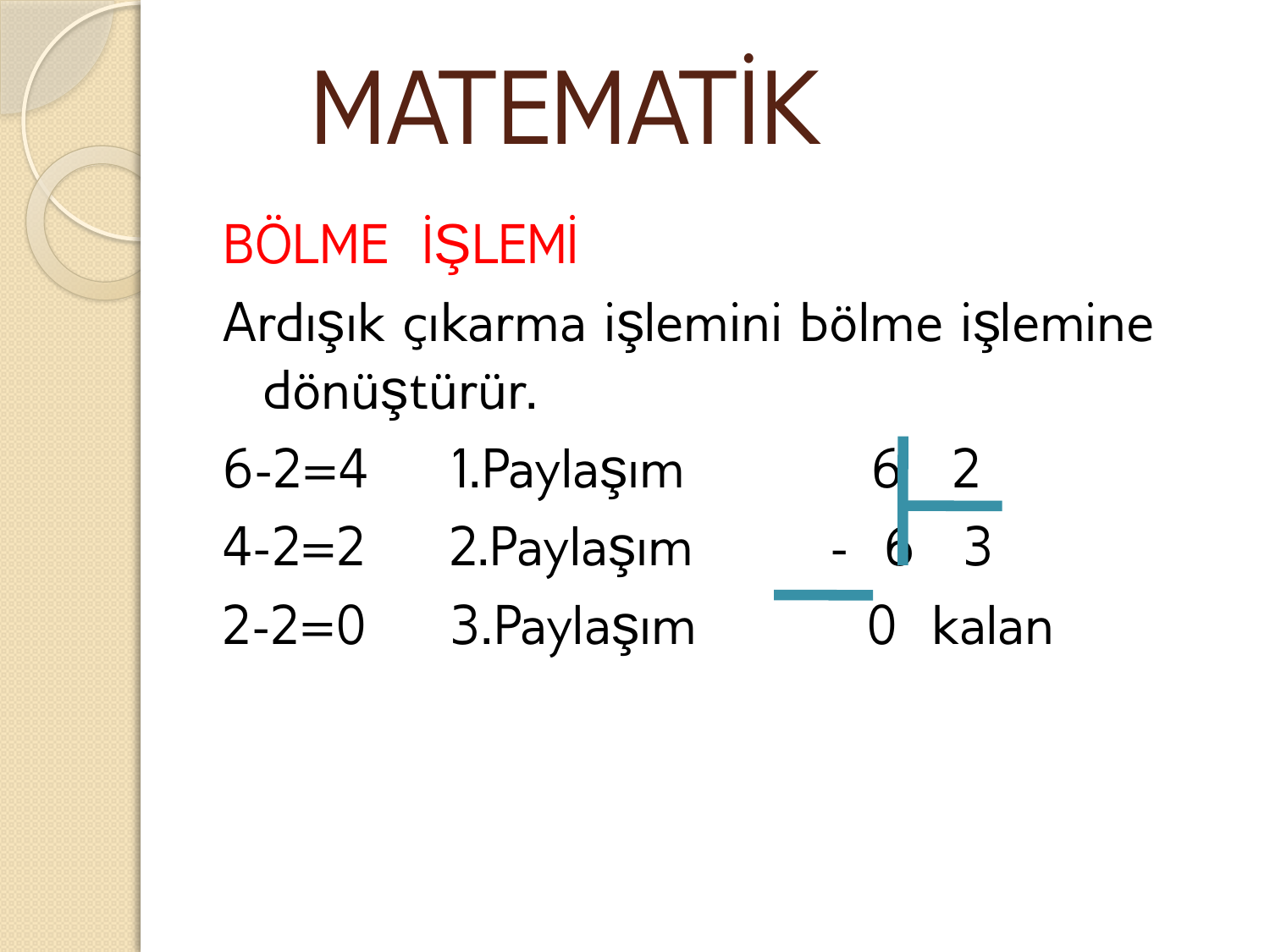

MATEMATİK
BÖLME  İŞLEMİ
Ardışık çıkarma işlemini bölme işlemine dönüştürür.
6-2=4     1.Paylaşım           6   2
4-2=2     2.Paylaşım        -  6   3
2-2=0     3.Paylaşım          0  kalan